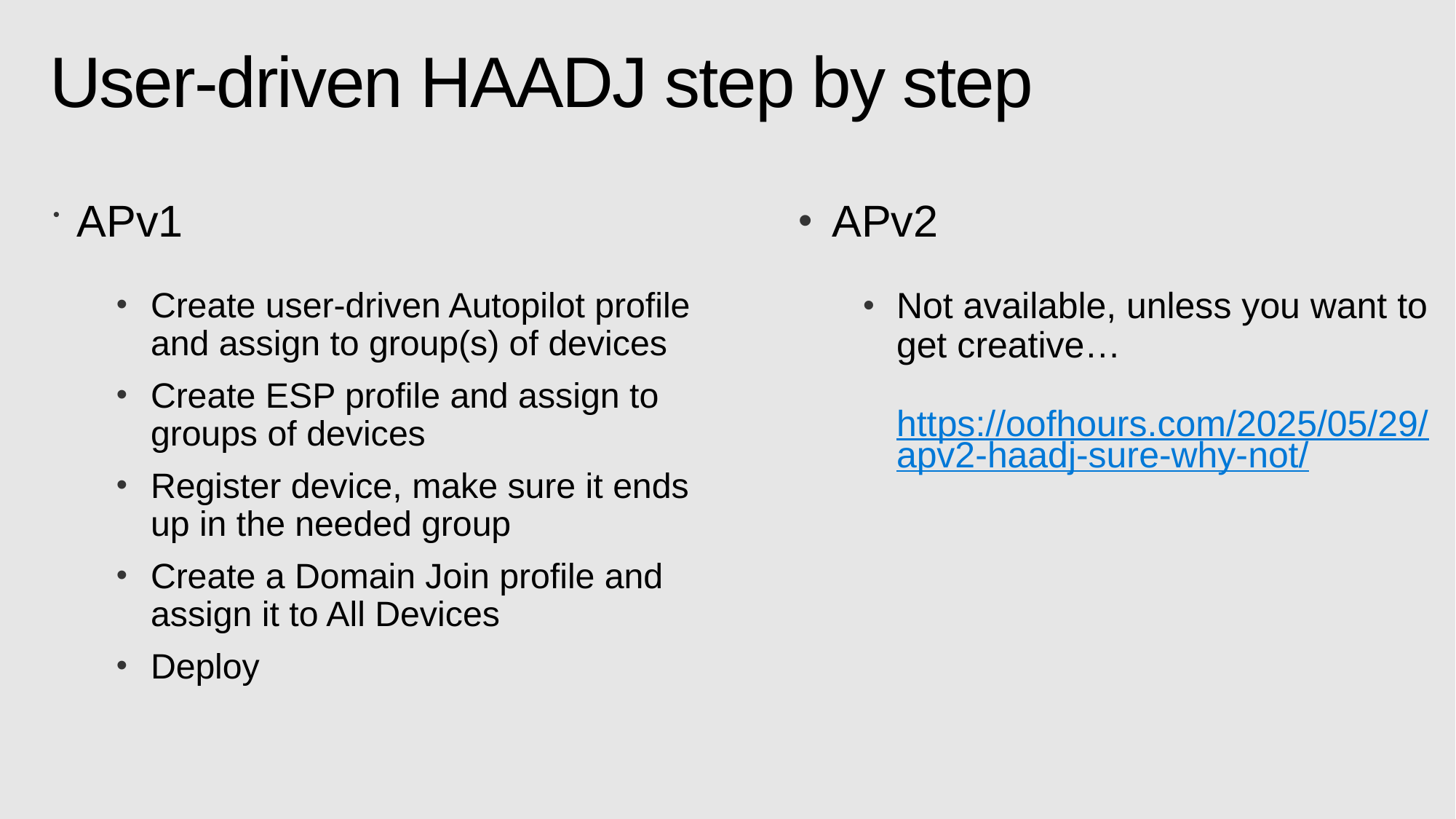

# User-driven HAADJ step by step
APv1
APv2
Create user-driven Autopilot profile and assign to group(s) of devices
Create ESP profile and assign to groups of devices
Register device, make sure it ends up in the needed group
Create a Domain Join profile and assign it to All Devices
Deploy
Not available, unless you want to get creative…
https://oofhours.com/2025/05/29/apv2-haadj-sure-why-not/